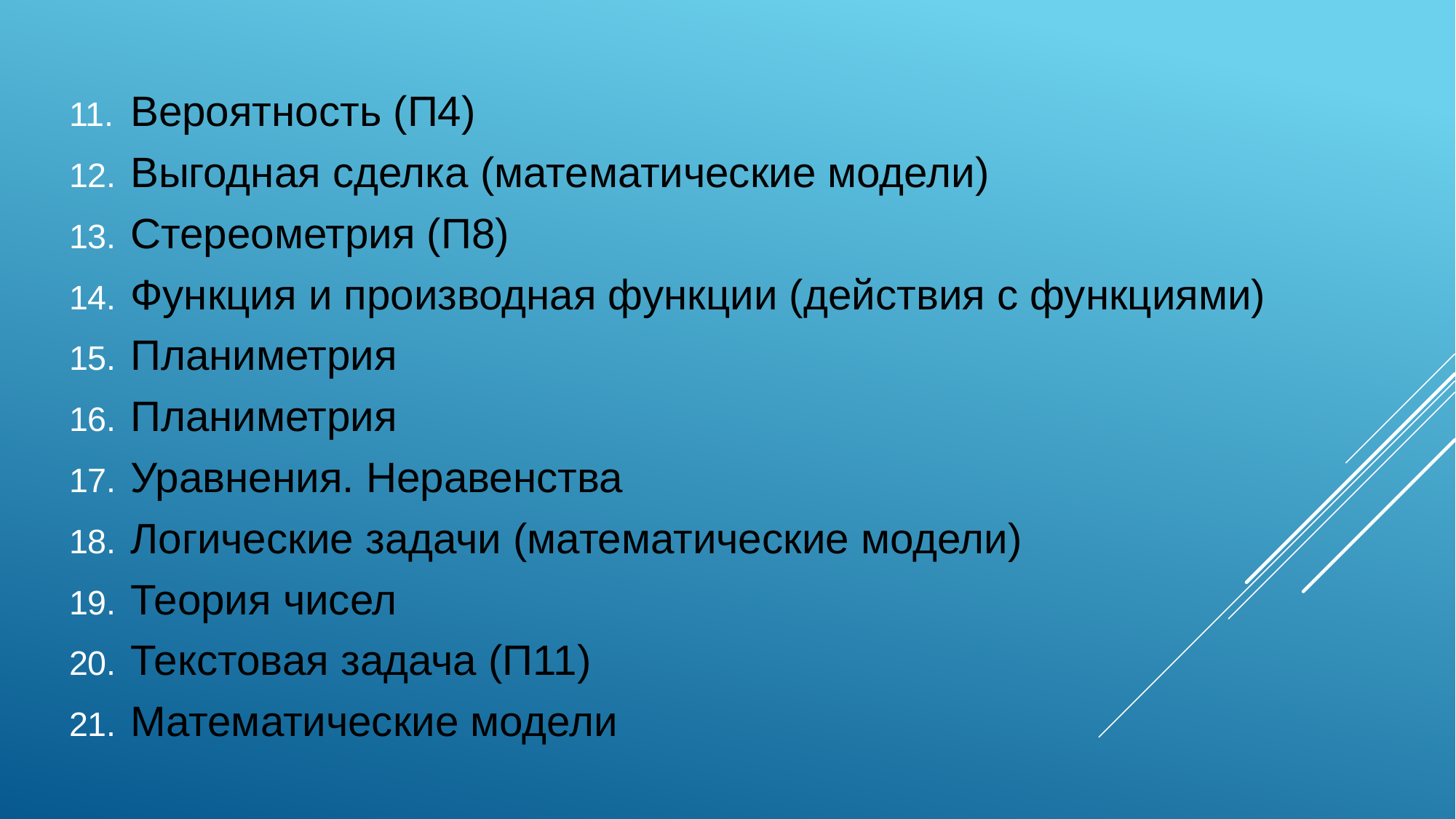

Вероятность (П4)
Выгодная сделка (математические модели)
Стереометрия (П8)
Функция и производная функции (действия с функциями)
Планиметрия
Планиметрия
Уравнения. Неравенства
Логические задачи (математические модели)
Теория чисел
Текстовая задача (П11)
Математические модели